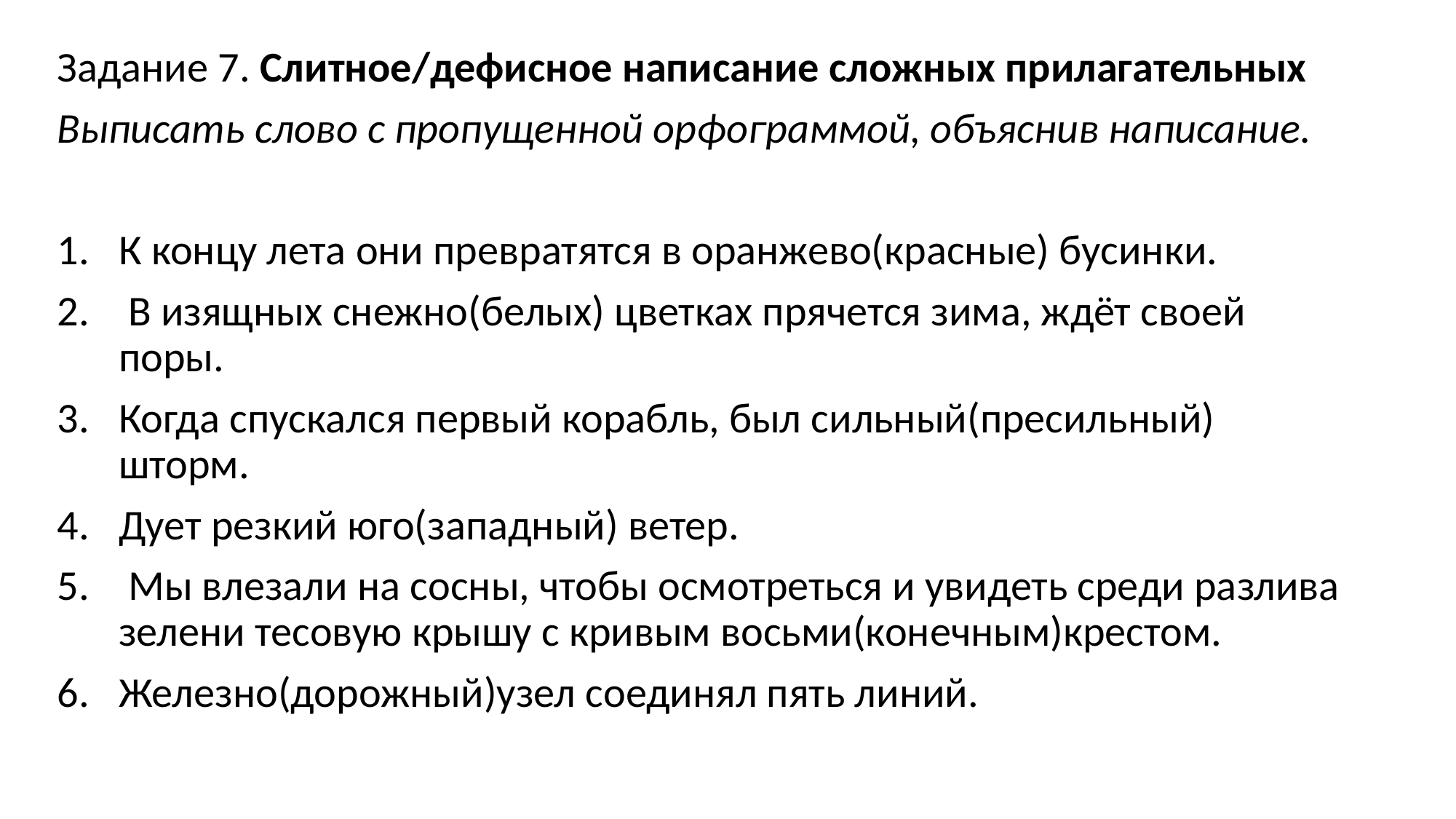

Задание 7. Слитное/дефисное написание сложных прилагательных
Выписать слово с пропущенной орфограммой, объяснив написание.

К концу лета они превратятся в оранжево(красные) бусинки.
 В изящных снежно(белых) цветках прячется зима, ждёт своей поры.
Когда спускался первый корабль, был сильный(пресильный) шторм.
Дует резкий юго(западный) ветер.
 Мы влезали на сосны, чтобы осмотреться и увидеть среди разлива зелени тесовую крышу с кривым восьми(конечным)крестом.
Железно(дорожный)узел соединял пять линий.